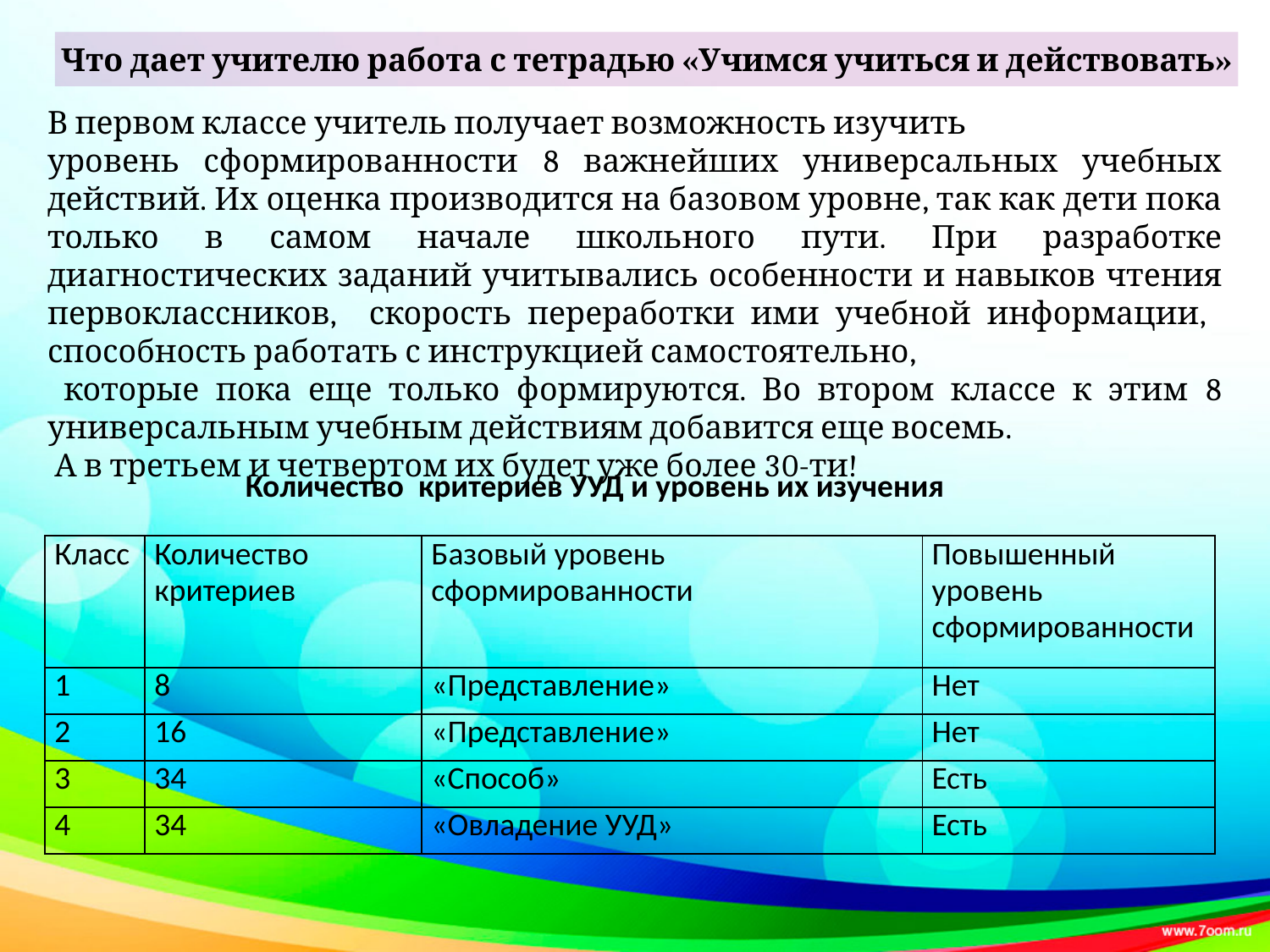

Что дает учителю работа с тетрадью «Учимся учиться и действовать»
В первом классе учитель получает возможность изучить
уровень сформированности 8 важнейших универсальных учебных действий. Их оценка производится на базовом уровне, так как дети пока только в самом начале школьного пути. При разработке диагностических заданий учитывались особенности и навыков чтения первоклассников,  скорость переработки ими учебной информации,  способность работать с инструкцией самостоятельно,
 которые пока еще только формируются. Во втором классе к этим 8 универсальным учебным действиям добавится еще восемь.
 А в третьем и четвертом их будет уже более 30-ти!
Количество  критериев УУД и уровень их изучения

| Класс | Количество критериев | Базовый уровень сформированности | Повышенный уровень сформированности |
| --- | --- | --- | --- |
| 1 | 8 | «Представление» | Нет |
| 2 | 16 | «Представление» | Нет |
| 3 | 34 | «Способ» | Есть |
| 4 | 34 | «Овладение УУД» | Есть |